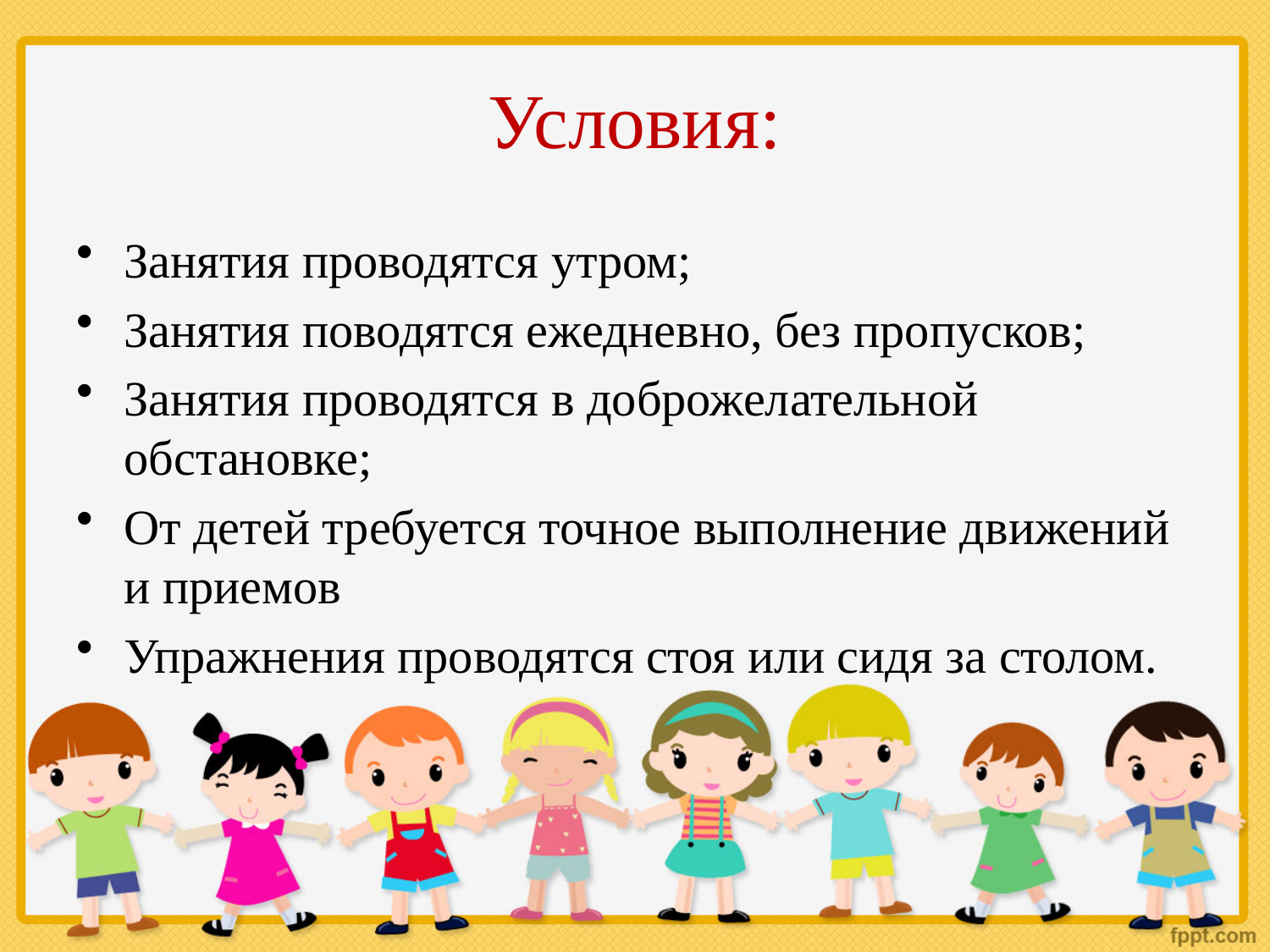

# Условия:
Занятия проводятся утром;
Занятия поводятся ежедневно, без пропусков;
Занятия проводятся в доброжелательной обстановке;
От детей требуется точное выполнение движений и приемов
Упражнения проводятся стоя или сидя за столом.